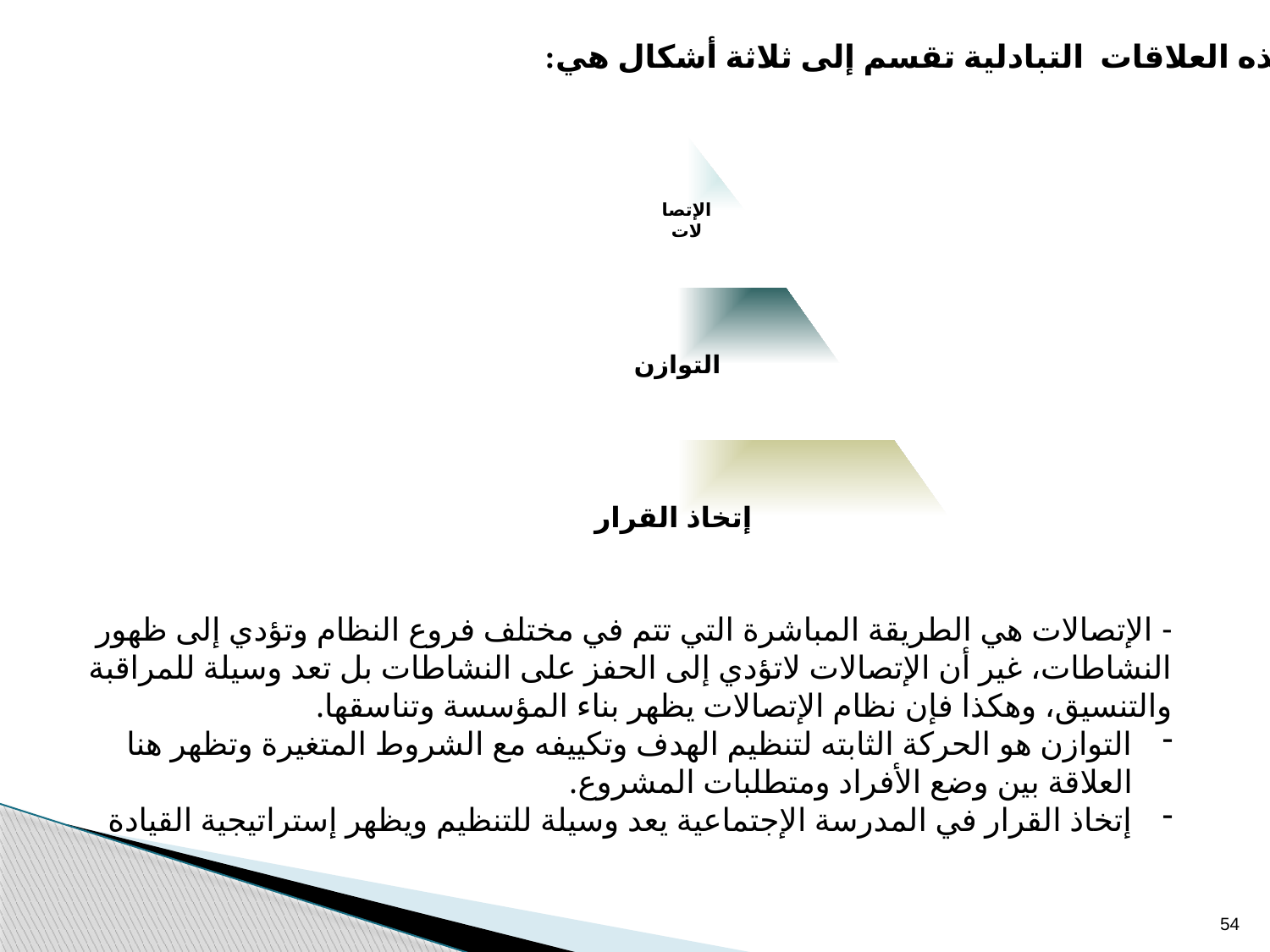

هذه العلاقات  التبادلية تقسم إلى ثلاثة أشكال هي:
 الإتصالات
التوازن
 إتخاذ القرار
- الإتصالات هي الطريقة المباشرة التي تتم في مختلف فروع النظام وتؤدي إلى ظهور النشاطات، غير أن الإتصالات لاتؤدي إلى الحفز على النشاطات بل تعد وسيلة للمراقبة والتنسيق، وهكذا فإن نظام الإتصالات يظهر بناء المؤسسة وتناسقها.
التوازن هو الحركة الثابته لتنظيم الهدف وتكييفه مع الشروط المتغيرة وتظهر هنا العلاقة بين وضع الأفراد ومتطلبات المشروع.
إتخاذ القرار في المدرسة الإجتماعية يعد وسيلة للتنظيم ويظهر إستراتيجية القيادة
54